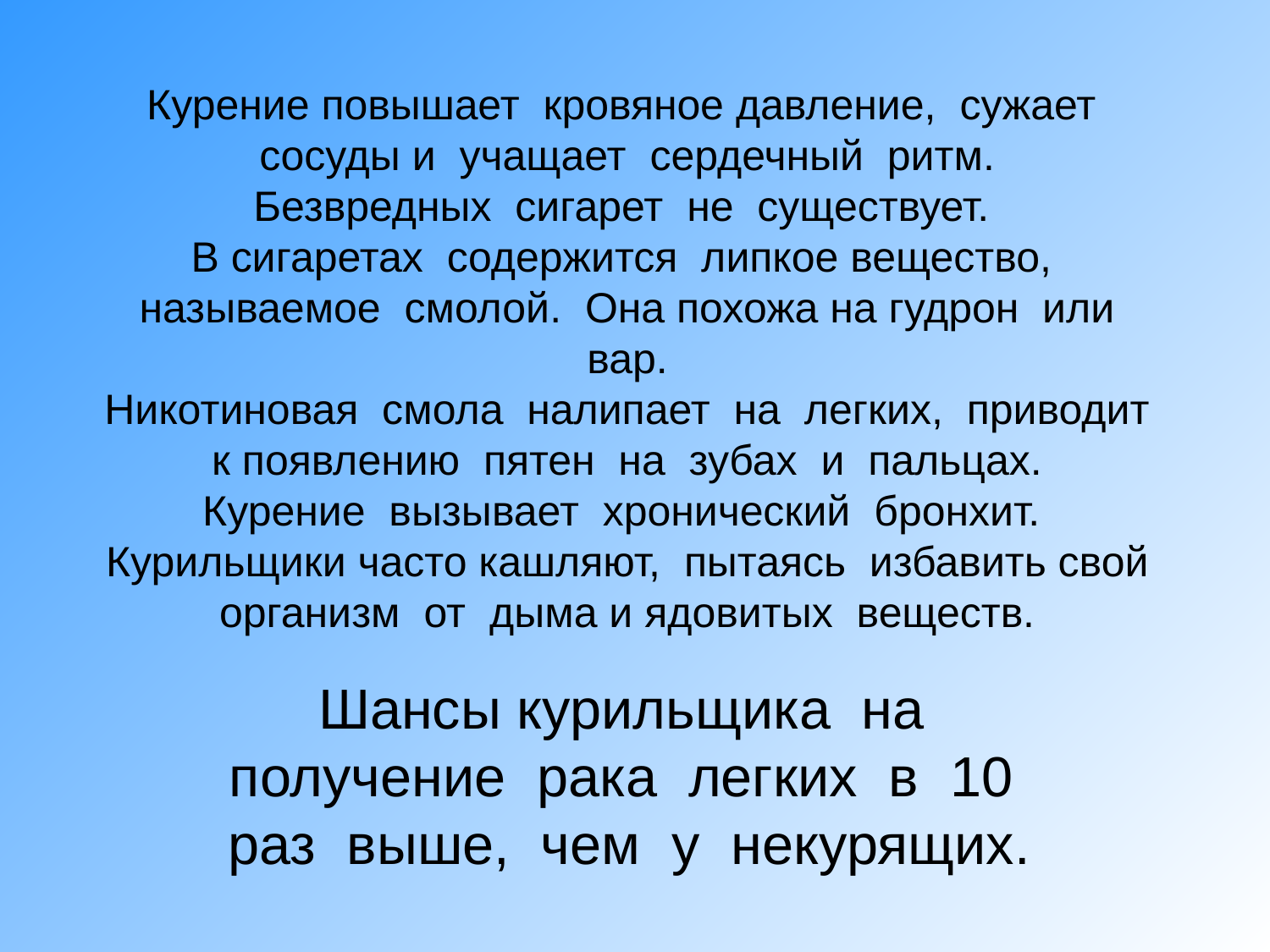

# Курение повышает  кровяное давление,  сужает  сосуды и  учащает  сердечный  ритм. Безвредных  сигарет  не  существует. В сигаретах  содержится  липкое вещество,  называемое  смолой.  Она похожа на гудрон  или вар. Никотиновая  смола  налипает  на  легких,  приводит к появлению  пятен  на  зубах  и  пальцах. Курение  вызывает  хронический  бронхит.  Курильщики часто кашляют,  пытаясь  избавить свой организм  от  дыма и ядовитых  веществ.
Шансы курильщика  на  получение  рака  легких  в  10  раз  выше,  чем  у  некурящих.